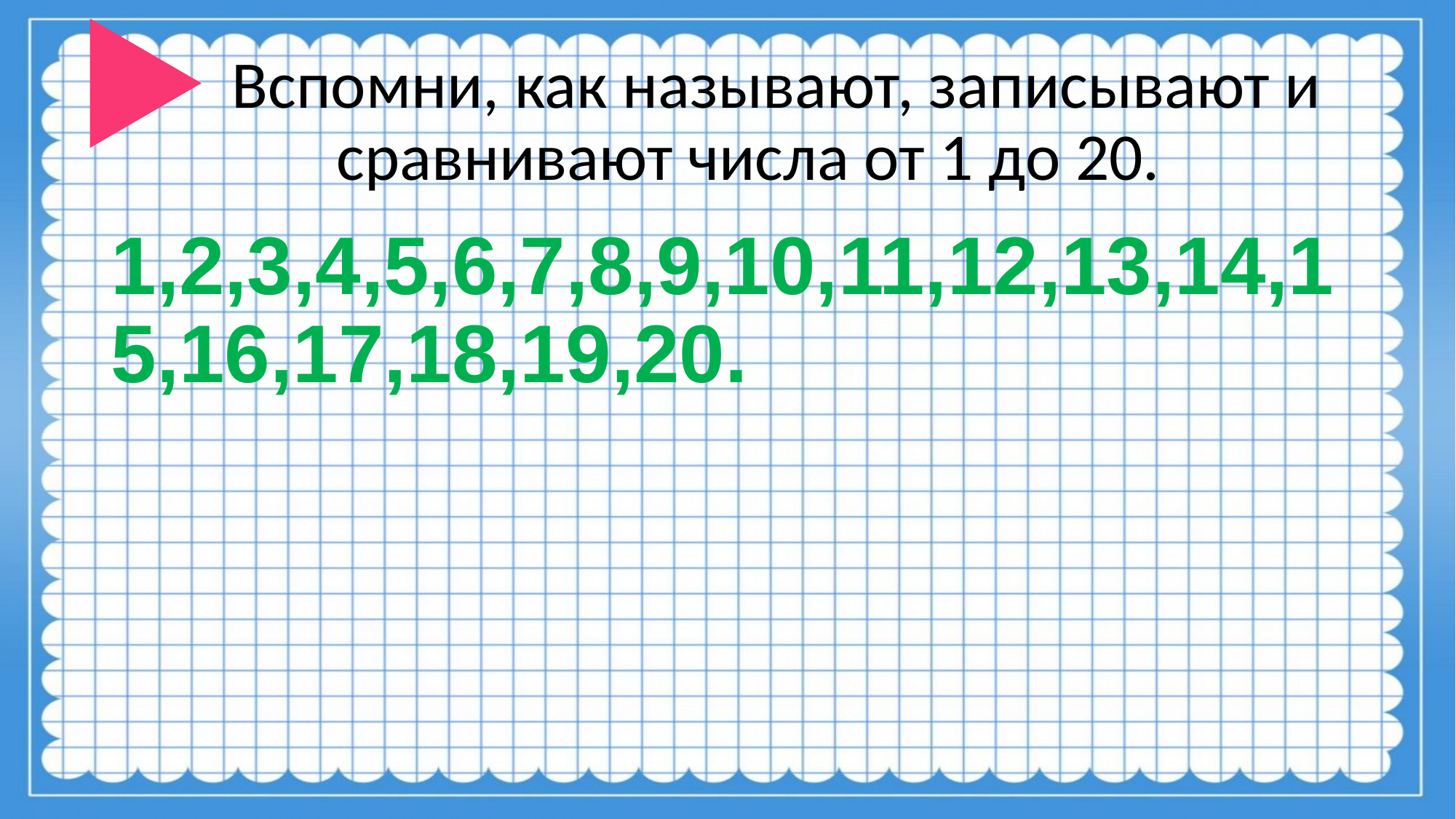

# Вспомни, как называют, записывают и                 сравнивают числа от 1 до 20.
1,2,3,4,5,6,7,8,9,10,11,12,13,14,15,16,17,18,19,20.